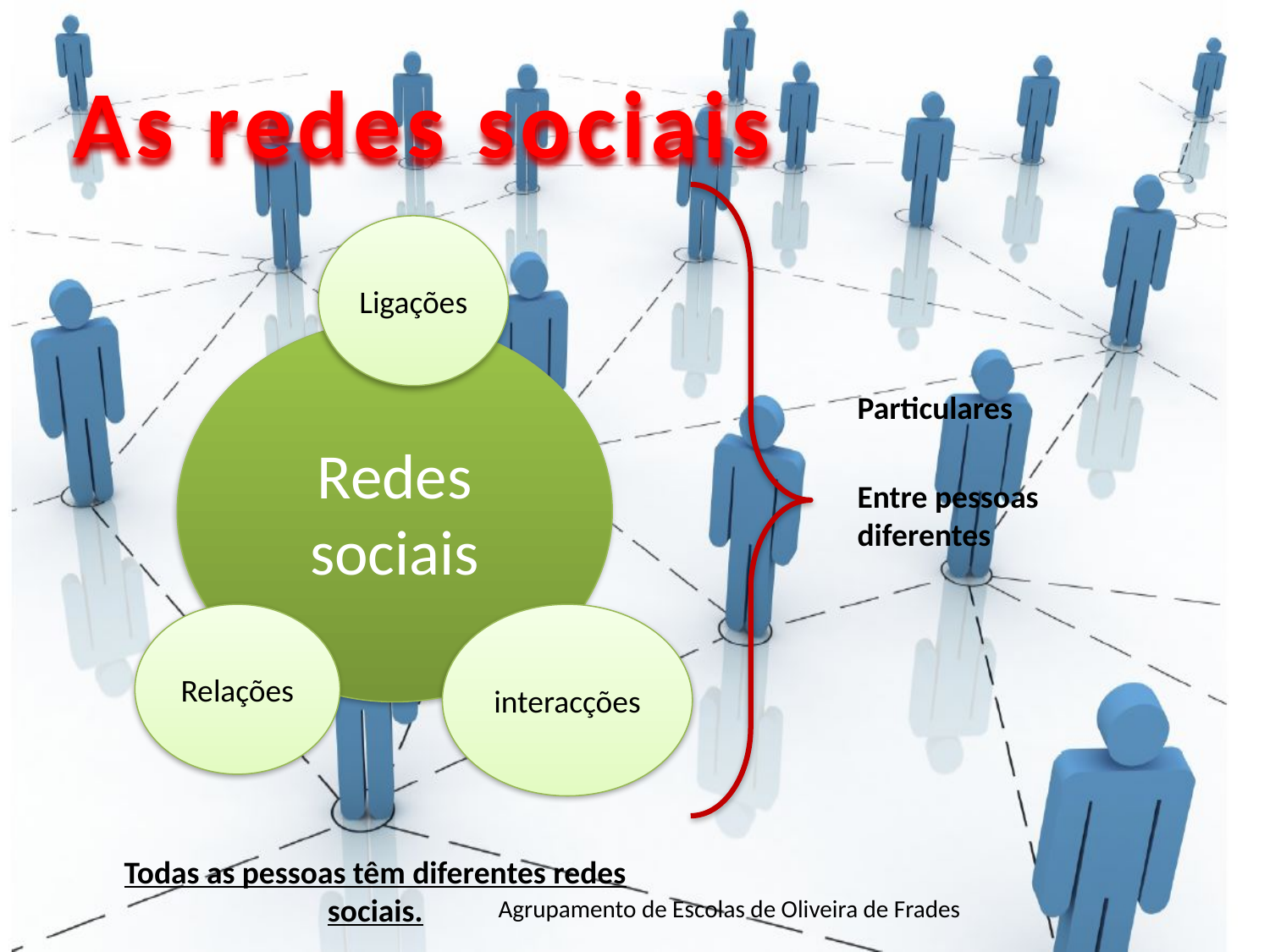

As redes sociais

Ligações
Redes sociais
Particulares
Entre pessoas diferentes
Relações
interacções
Todas as pessoas têm diferentes redes
sociais.
Agrupamento de Escolas de Oliveira de Frades